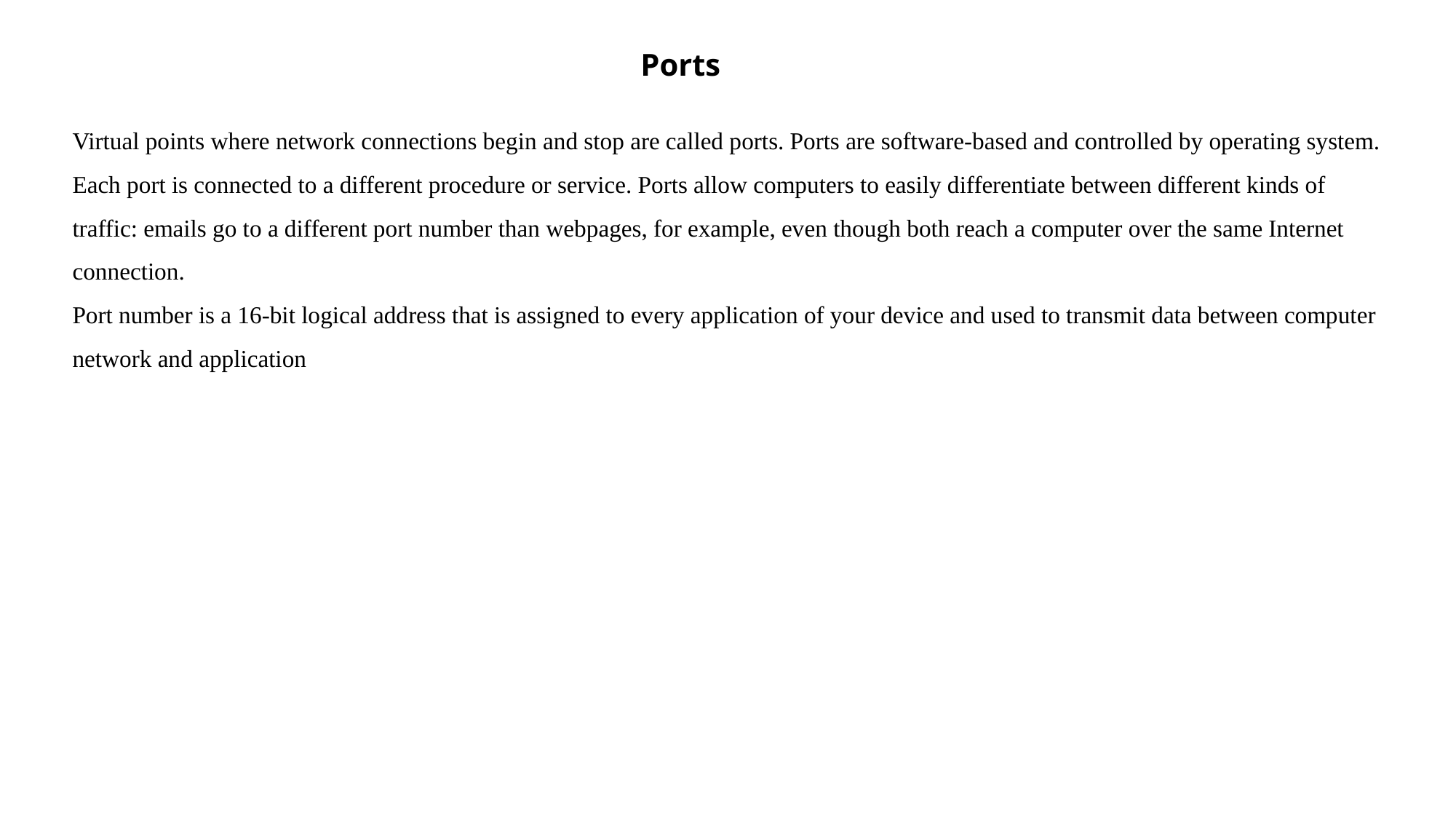

Ports
Virtual points where network connections begin and stop are called ports. Ports are software-based and controlled by operating system. Each port is connected to a different procedure or service. Ports allow computers to easily differentiate between different kinds of traffic: emails go to a different port number than webpages, for example, even though both reach a computer over the same Internet connection.
Port number is a 16-bit logical address that is assigned to every application of your device and used to transmit data between computer network and application